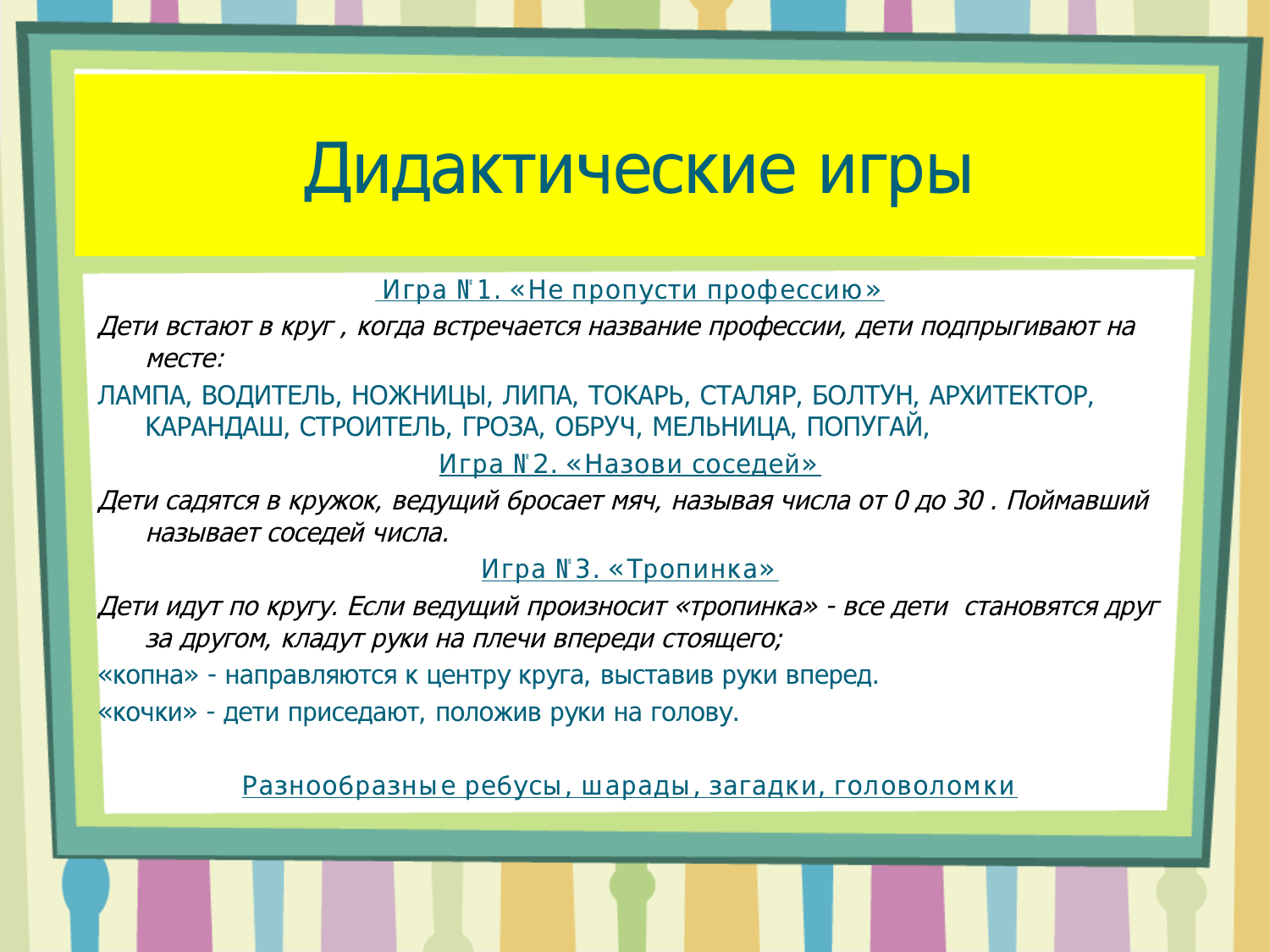

# Дидактические игры
 Игра №1. «Не пропусти профессию»
Дети встают в круг , когда встречается название профессии, дети подпрыгивают на месте:
ЛАМПА, ВОДИТЕЛЬ, НОЖНИЦЫ, ЛИПА, ТОКАРЬ, СТАЛЯР, БОЛТУН, АРХИТЕКТОР, КАРАНДАШ, СТРОИТЕЛЬ, ГРОЗА, ОБРУЧ, МЕЛЬНИЦА, ПОПУГАЙ,
Игра №2. «Назови соседей»
Дети садятся в кружок, ведущий бросает мяч, называя числа от 0 до 30 . Поймавший называет соседей числа.
Игра №3. «Тропинка»
Дети идут по кругу. Если ведущий произносит «тропинка» - все дети  становятся друг за другом, кладут руки на плечи впереди стоящего;
«копна» - направляются к центру круга, выставив руки вперед.
«кочки» - дети приседают, положив руки на голову.

Разнообразные ребусы, шарады, загадки, головоломки